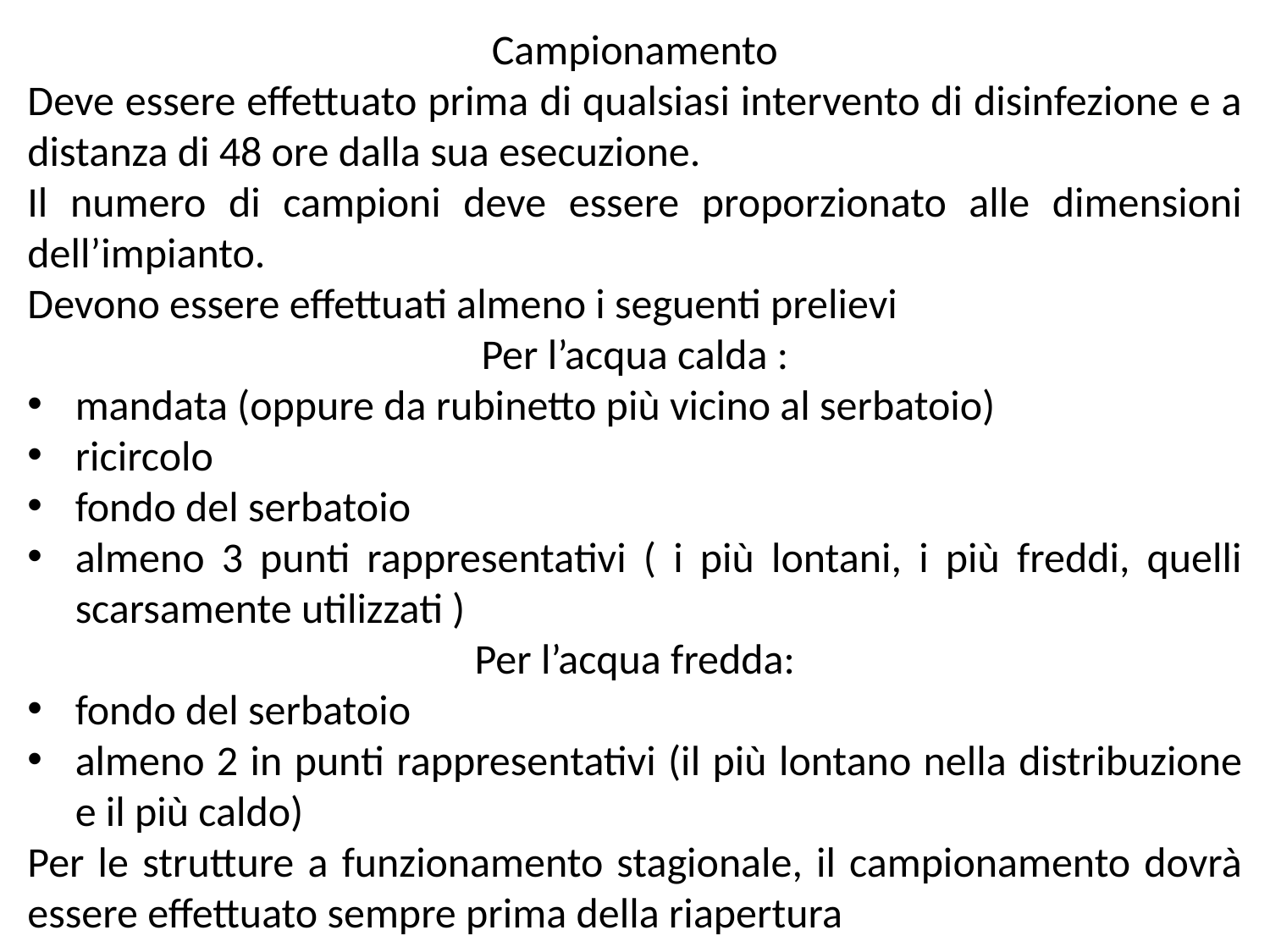

Campionamento
Deve essere effettuato prima di qualsiasi intervento di disinfezione e a distanza di 48 ore dalla sua esecuzione.
Il numero di campioni deve essere proporzionato alle dimensioni dell’impianto.
Devono essere effettuati almeno i seguenti prelievi
Per l’acqua calda :
mandata (oppure da rubinetto più vicino al serbatoio)
ricircolo
fondo del serbatoio
almeno 3 punti rappresentativi ( i più lontani, i più freddi, quelli scarsamente utilizzati )
Per l’acqua fredda:
fondo del serbatoio
almeno 2 in punti rappresentativi (il più lontano nella distribuzione e il più caldo)
Per le strutture a funzionamento stagionale, il campionamento dovrà essere effettuato sempre prima della riapertura